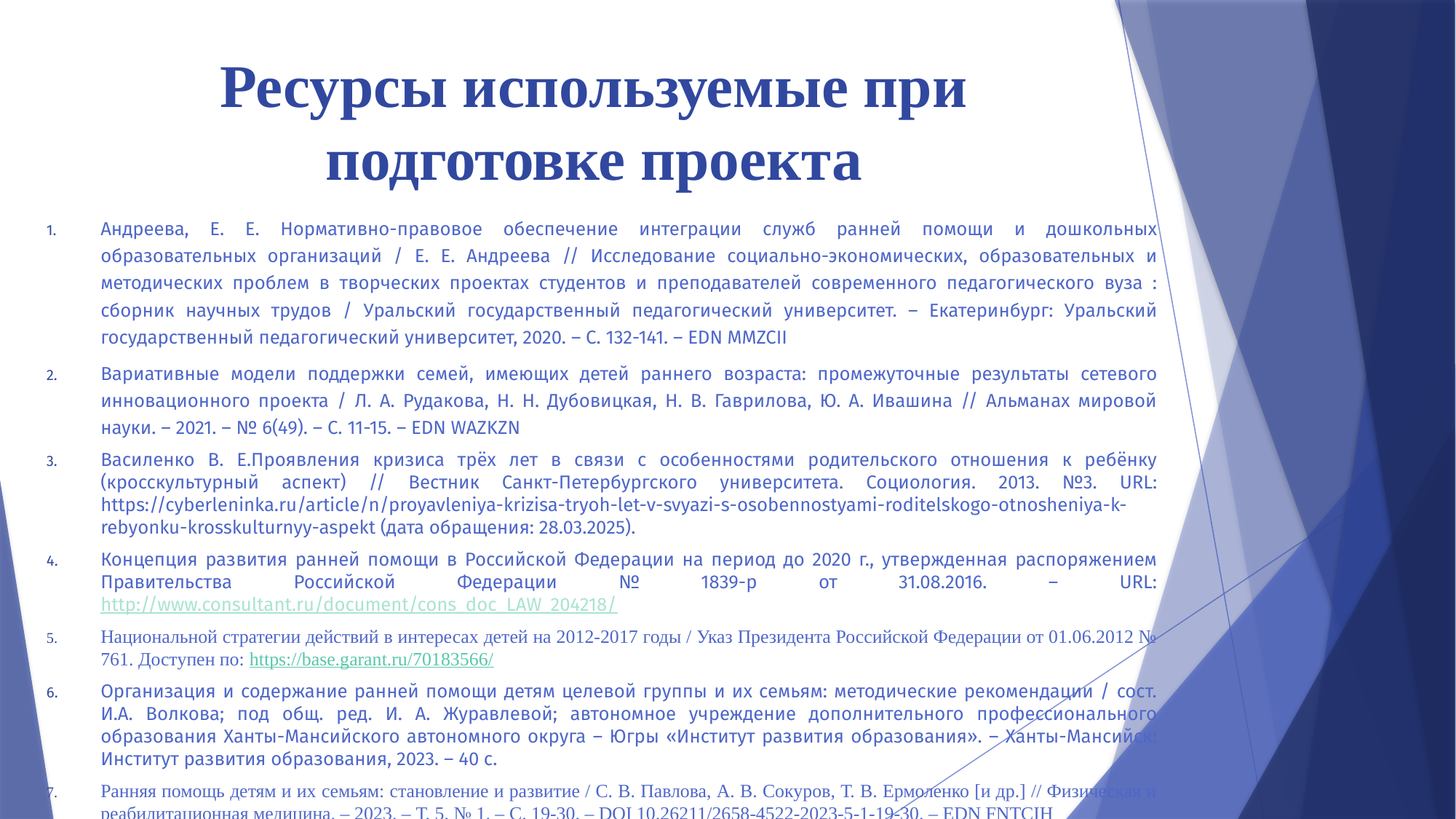

# Ресурсы используемые при подготовке проекта

Андреева, Е. Е. Нормативно-правовое обеспечение интеграции служб ранней помощи и дошкольных образовательных организаций / Е. Е. Андреева // Исследование социально-экономических, образовательных и методических проблем в творческих проектах студентов и преподавателей современного педагогического вуза : сборник научных трудов / Уральский государственный педагогический университет. – Екатеринбург: Уральский государственный педагогический университет, 2020. – С. 132-141. – EDN MMZCII
Вариативные модели поддержки семей, имеющих детей раннего возраста: промежуточные результаты сетевого инновационного проекта / Л. А. Рудакова, Н. Н. Дубовицкая, Н. В. Гаврилова, Ю. А. Ивашина // Альманах мировой науки. – 2021. – № 6(49). – С. 11-15. – EDN WAZKZN
Василенко В. Е.Проявления кризиса трёх лет в связи с особенностями родительского отношения к ребёнку (кросскультурный аспект) // Вестник Санкт-Петербургского университета. Социология. 2013. №3. URL: https://cyberleninka.ru/article/n/proyavleniya-krizisa-tryoh-let-v-svyazi-s-osobennostyami-roditelskogo-otnosheniya-k-rebyonku-krosskulturnyy-aspekt (дата обращения: 28.03.2025).
Концепция развития ранней помощи в Российской Федерации на период до 2020 г., утвержденная распоряжением Правительства Российской Федерации № 1839-р от 31.08.2016. – URL: http://www.consultant.ru/document/cons_doc_LAW_204218/
Национальной стратегии действий в интересах детей на 2012-2017 годы / Указ Президента Российской Федерации от 01.06.2012 № 761. Доступен по: https://base.garant.ru/70183566/
Организация и содержание ранней помощи детям целевой группы и их семьям: методические рекомендации / сост. И.А. Волкова; под общ. ред. И. А. Журавлевой; автономное учреждение дополнительного профессионального образования Ханты-Мансийского автономного округа – Югры «Институт развития образования». – Ханты-Мансийск: Институт развития образования, 2023. – 40 с.
Ранняя помощь детям и их семьям: становление и развитие / С. В. Павлова, А. В. Сокуров, Т. В. Ермоленко [и др.] // Физическая и реабилитационная медицина. – 2023. – Т. 5, № 1. – С. 19-30. – DOI 10.26211/2658-4522-2023-5-1-19-30. – EDN FNTCIH